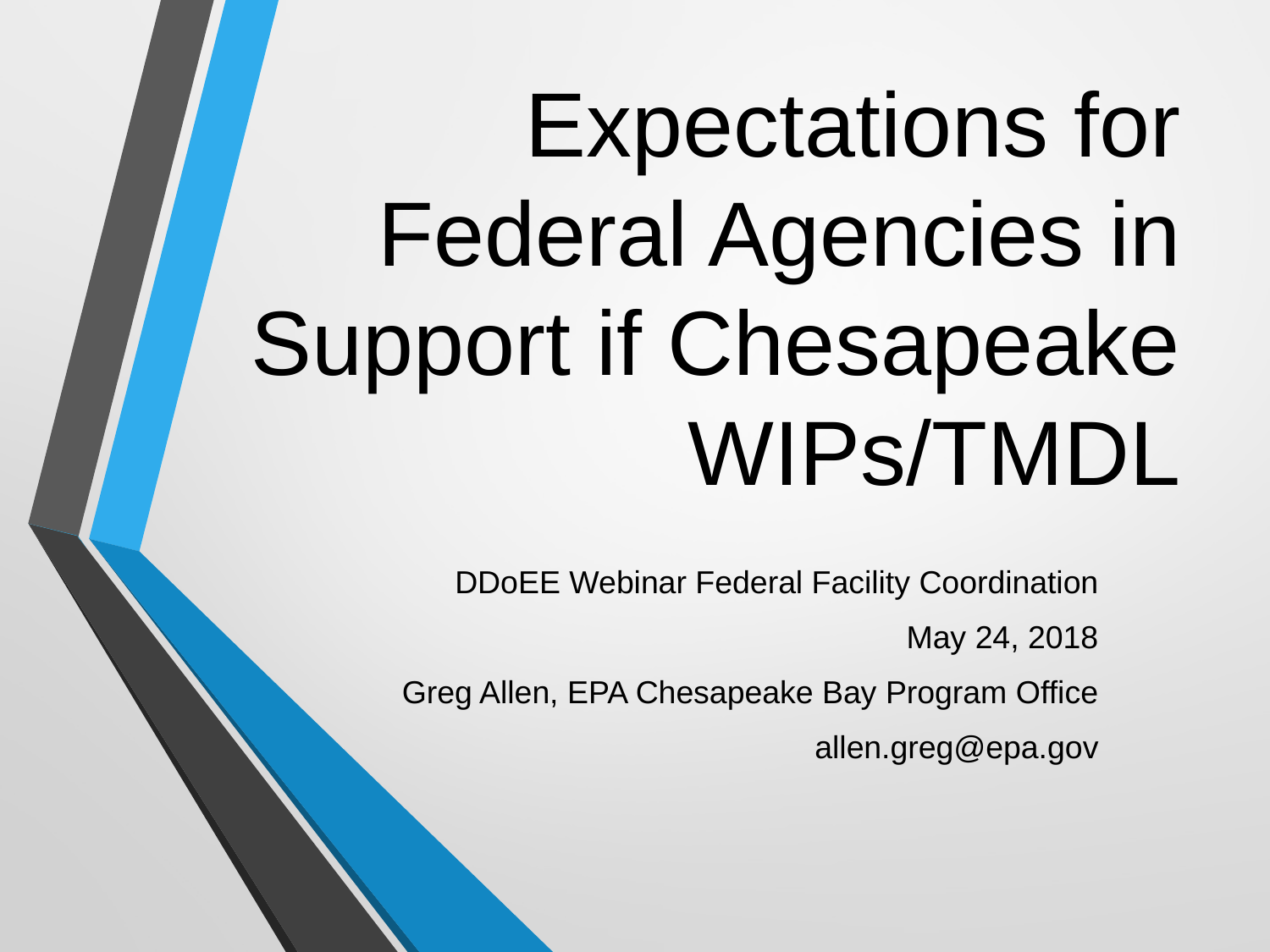

# Expectations for Federal Agencies in Support if Chesapeake WIPs/TMDL
DDoEE Webinar Federal Facility Coordination
May 24, 2018
Greg Allen, EPA Chesapeake Bay Program Office
allen.greg@epa.gov